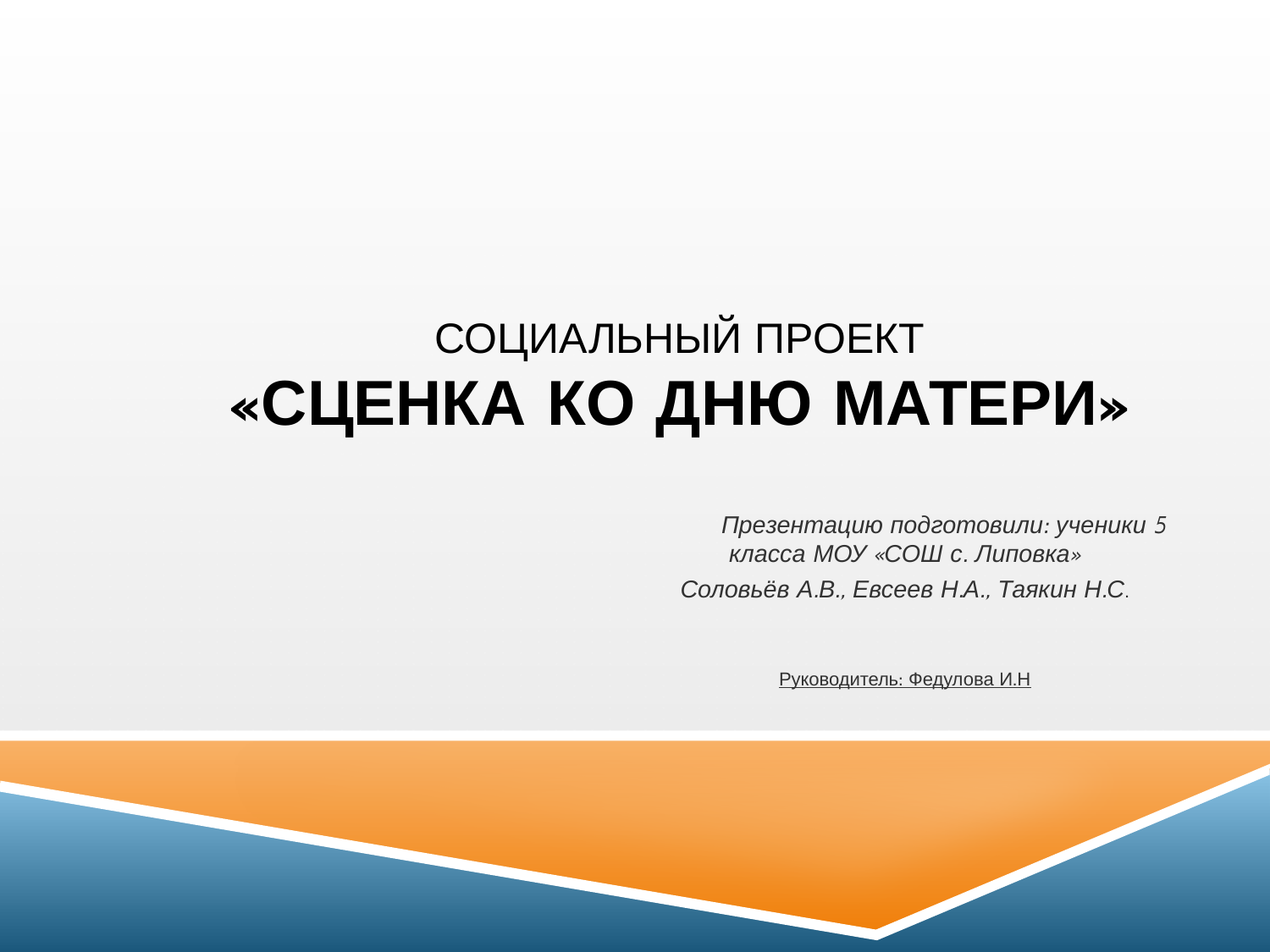

# Социальный проект «Сценка ко дню Матери»

              Презентацию подготовили: ученики 5 класса МОУ «СОШ с. Липовка»
Соловьёв А.В., Евсеев Н.А., Таякин Н.С.

Руководитель: Федулова И.Н